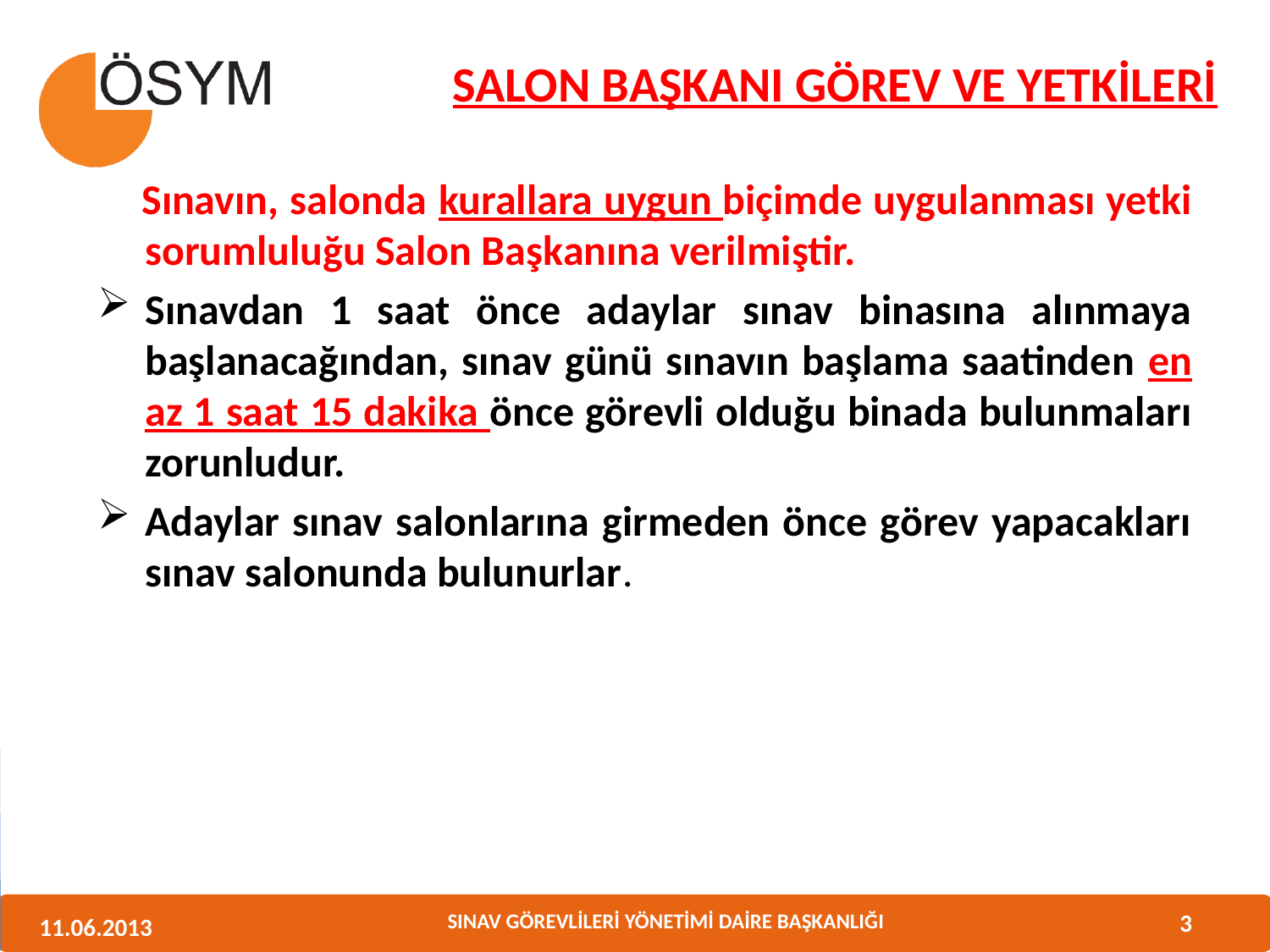

# SALON BAŞKANI GÖREV VE YETKİLERİ
    Sınavın, salonda kurallara uygun biçimde uygulanması yetki sorumluluğu Salon Başkanına verilmiştir.
Sınavdan 1 saat önce adaylar sınav binasına alınmaya başlanacağından, sınav günü sınavın başlama saatinden en az 1 saat 15 dakika önce görevli olduğu binada bulunmaları zorunludur.
Adaylar sınav salonlarına girmeden önce görev yapacakları sınav salonunda bulunurlar.

3
11.06.2013